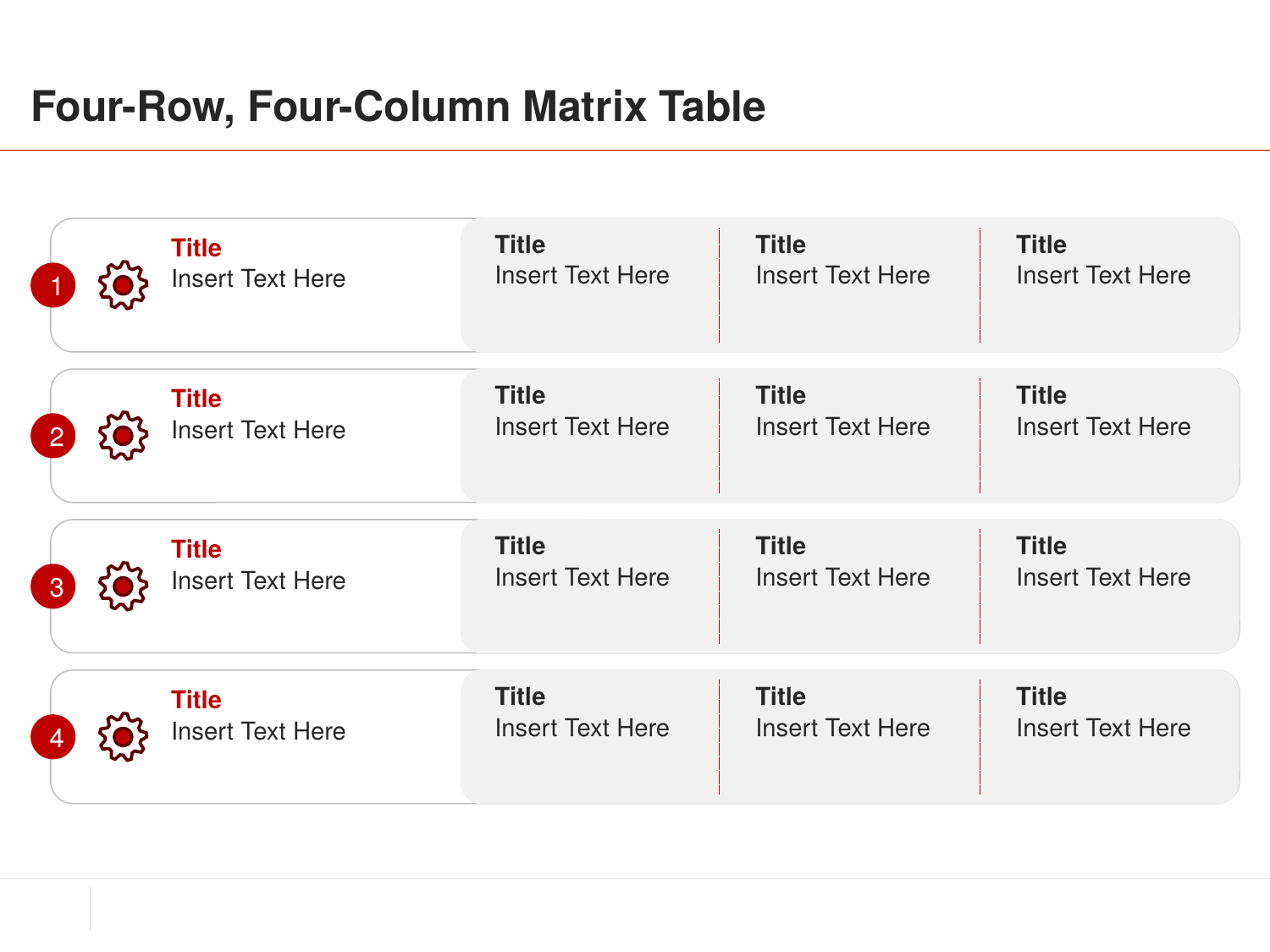

# Four-Row, Four-Column Matrix Table

Title
Title
Title
Title

Insert Text Here
Insert Text Here
Insert Text Here
Insert Text Here
1

Title
Title
Title
Title

Insert Text Here
Insert Text Here
Insert Text Here
2
Insert Text Here

Title
Title
Title
Title

Insert Text Here
Insert Text Here
Insert Text Here
3
Insert Text Here

Title
Title
Title
Title

Insert Text Here
Insert Text Here
Insert Text Here
4
Insert Text Here